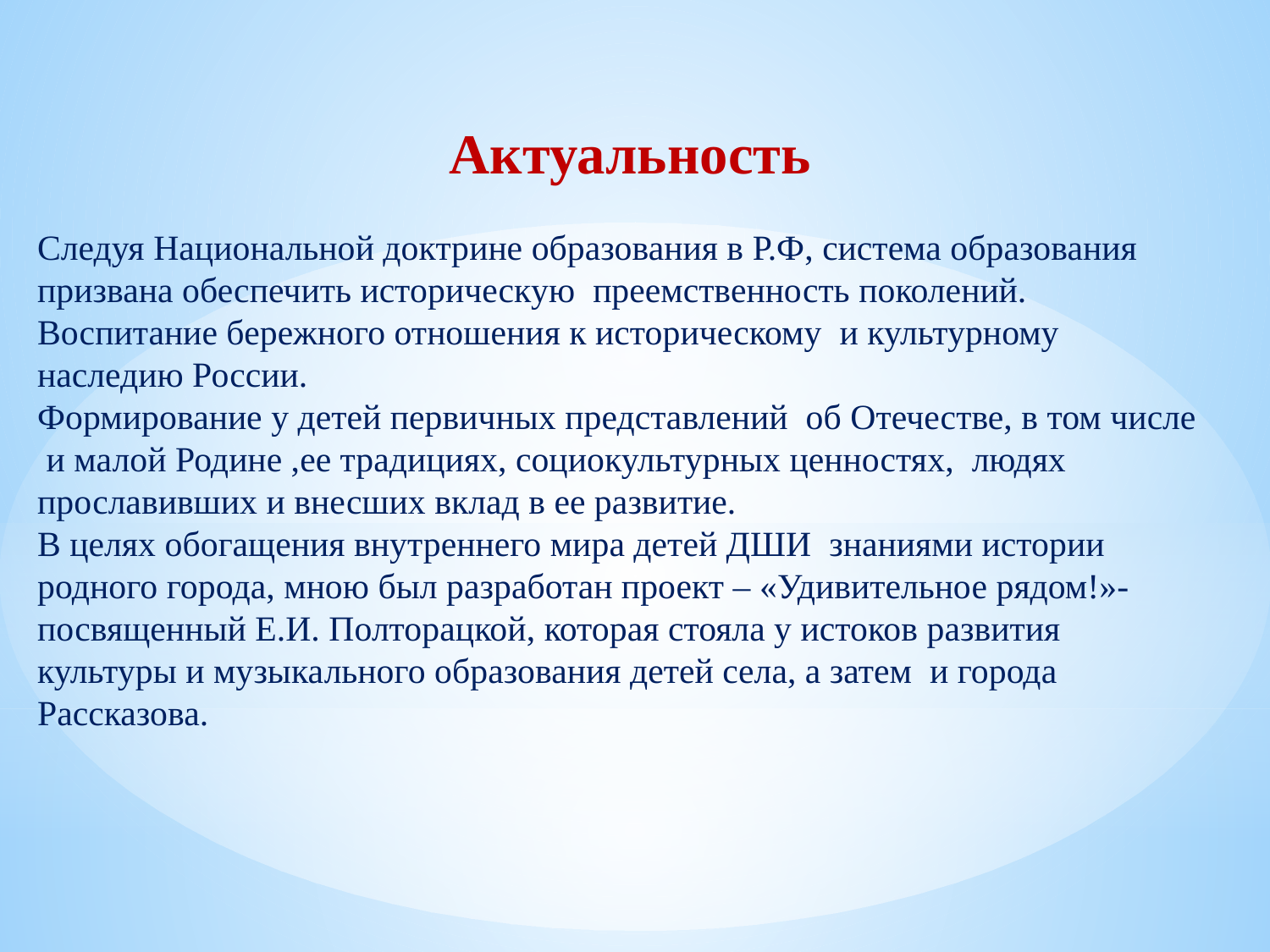

Актуальность

Следуя Национальной доктрине образования в Р.Ф, система образования  призвана обеспечить историческую  преемственность поколений. Воспитание бережного отношения к историческому  и культурному наследию России.
Формирование у детей первичных представлений  об Отечестве, в том числе  и малой Родине ,ее традициях, социокультурных ценностях,  людях  прославивших и внесших вклад в ее развитие.
В целях обогащения внутреннего мира детей ДШИ  знаниями истории родного города, мною был разработан проект – «Удивительное рядом!»- посвященный Е.И. Полторацкой, которая стояла у истоков развития культуры и музыкального образования детей села, а затем  и города Рассказова.